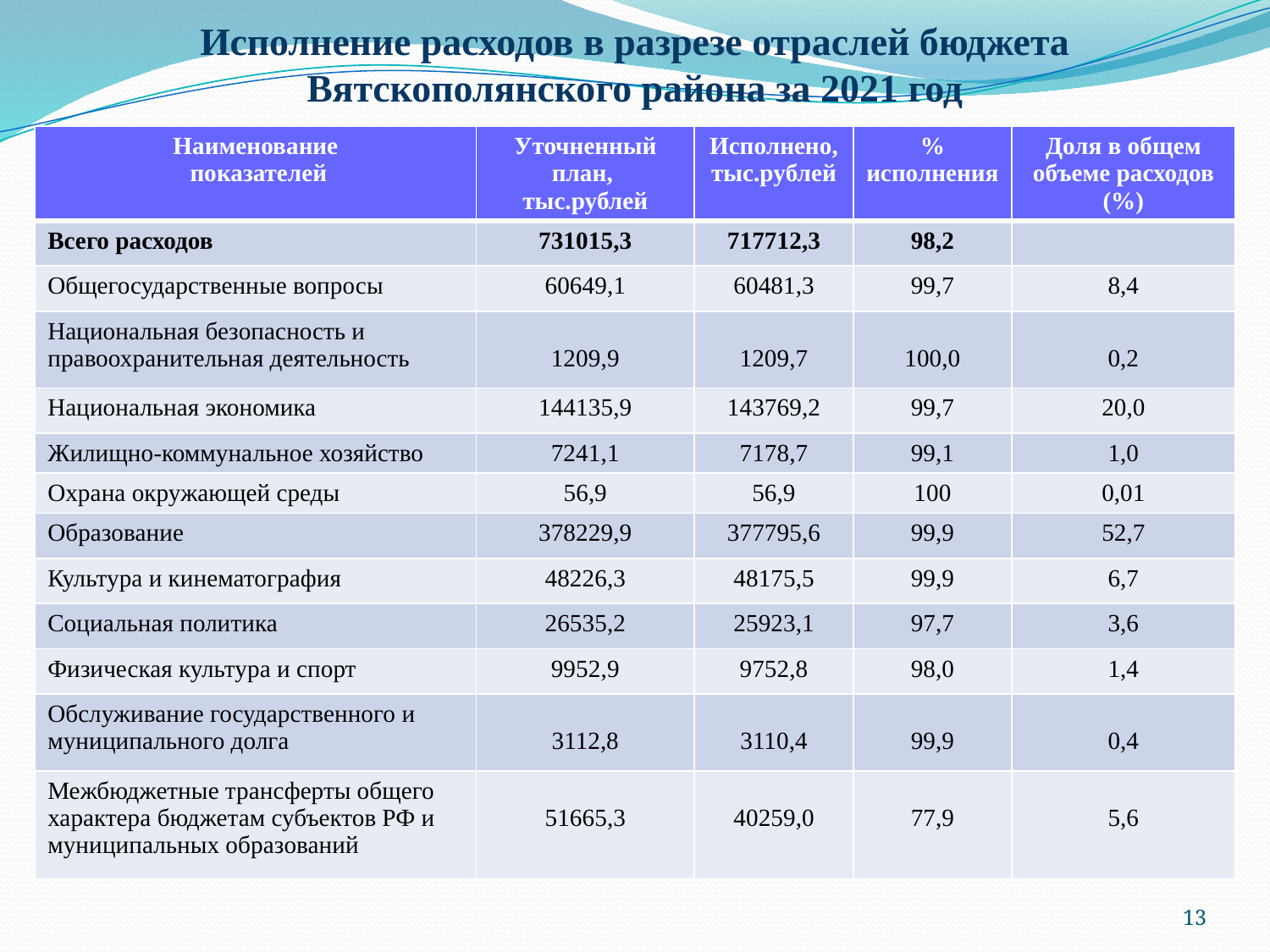

# Исполнение расходов в разрезе отраслей бюджета Вятскополянского района за 2021 год
| Наименование показателей | Уточненный план, тыс.рублей | Исполнено, тыс.рублей | % исполнения | Доля в общем объеме расходов (%) |
| --- | --- | --- | --- | --- |
| Всего расходов | 731015,3 | 717712,3 | 98,2 |  |
| Общегосударственные вопросы | 60649,1 | 60481,3 | 99,7 | 8,4 |
| Национальная безопасность и правоохранительная деятельность | 1209,9 | 1209,7 | 100,0 | 0,2 |
| Национальная экономика | 144135,9 | 143769,2 | 99,7 | 20,0 |
| Жилищно-коммунальное хозяйство | 7241,1 | 7178,7 | 99,1 | 1,0 |
| Охрана окружающей среды | 56,9 | 56,9 | 100 | 0,01 |
| Образование | 378229,9 | 377795,6 | 99,9 | 52,7 |
| Культура и кинематография | 48226,3 | 48175,5 | 99,9 | 6,7 |
| Социальная политика | 26535,2 | 25923,1 | 97,7 | 3,6 |
| Физическая культура и спорт | 9952,9 | 9752,8 | 98,0 | 1,4 |
| Обслуживание государственного и муниципального долга | 3112,8 | 3110,4 | 99,9 | 0,4 |
| Межбюджетные трансферты общего характера бюджетам субъектов РФ и муниципальных образований | 51665,3 | 40259,0 | 77,9 | 5,6 |
13